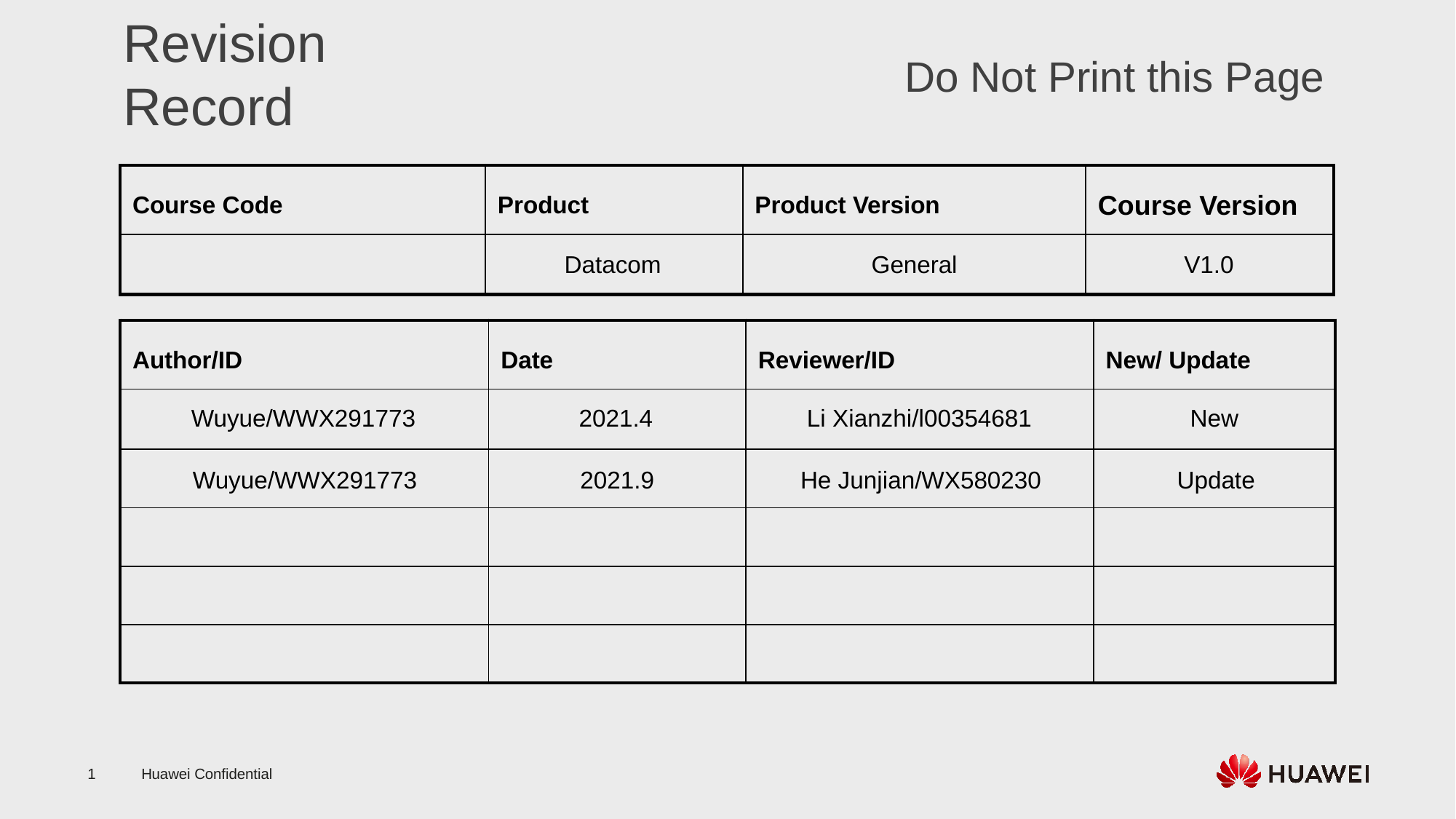

Datacom
General
V1.0
Wuyue/WWX291773
2021.4
Li Xianzhi/l00354681
New
Wuyue/WWX291773
2021.9
He Junjian/WX580230
Update